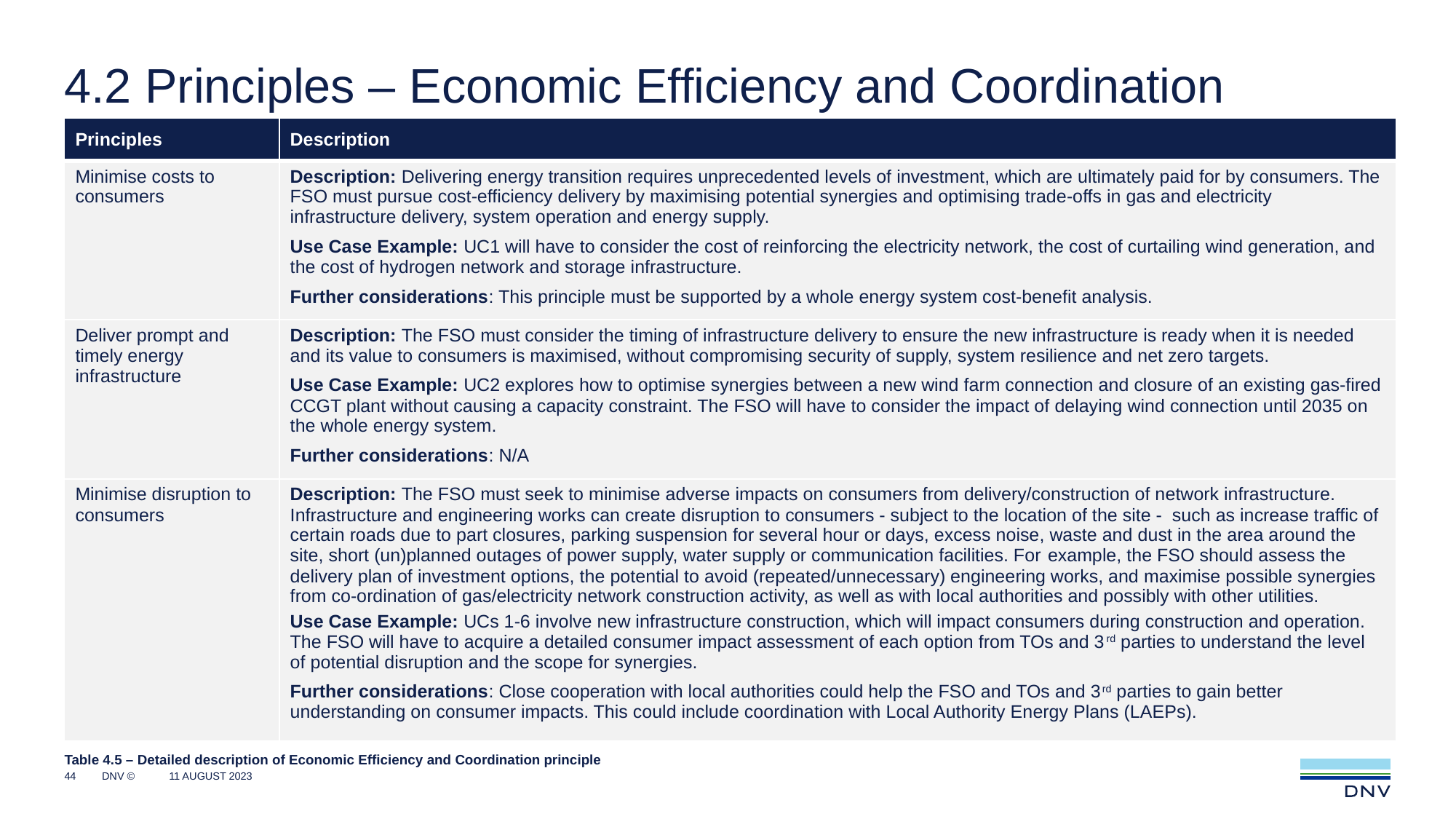

4.2 Principles – Economic Efficiency and Coordination

| Principles | Description |
| --- | --- |
| Minimise costs to consumers | Description: Delivering energy transition requires unprecedented levels of investment, which are ultimately paid for by consumers. The FSO must pursue cost-efficiency delivery by maximising potential synergies and optimising trade-offs in gas and electricity infrastructure delivery, system operation and energy supply. Use Case Example: UC1 will have to consider the cost of reinforcing the electricity network, the cost of curtailing wind generation, and the cost of hydrogen network and storage infrastructure. Further considerations: This principle must be supported by a whole energy system cost-benefit analysis. |
| Deliver prompt and timely energy infrastructure | Description: The FSO must consider the timing of infrastructure delivery to ensure the new infrastructure is ready when it is needed and its value to consumers is maximised, without compromising security of supply, system resilience and net zero targets. Use Case Example: UC2 explores how to optimise synergies between a new wind farm connection and closure of an existing gas-fired CCGT plant without causing a capacity constraint. The FSO will have to consider the impact of delaying wind connection until 2035 on the whole energy system. Further considerations: N/A |
| Minimise disruption to consumers | Description: The FSO must seek to minimise adverse impacts on consumers from delivery/construction of network infrastructure. Infrastructure and engineering works can create disruption to consumers - subject to the location of the site -  such as increase traffic of certain roads due to part closures, parking suspension for several hour or days, excess noise, waste and dust in the area around the site, short (un)planned outages of power supply, water supply or communication facilities. For example, the FSO should assess the delivery plan of investment options, the potential to avoid (repeated/unnecessary) engineering works, and maximise possible synergies from co-ordination of gas/electricity network construction activity, as well as with local authorities and possibly with other utilities. Use Case Example: UCs 1-6 involve new infrastructure construction, which will impact consumers during construction and operation. The FSO will have to acquire a detailed consumer impact assessment of each option from TOs and 3rd parties to understand the level of potential disruption and the scope for synergies. Further considerations: Close cooperation with local authorities could help the FSO and TOs and 3rd parties to gain better understanding on consumer impacts. This could include coordination with Local Authority Energy Plans (LAEPs). |
Table 4.5 – Detailed description of Economic Efficiency and Coordination principle
44